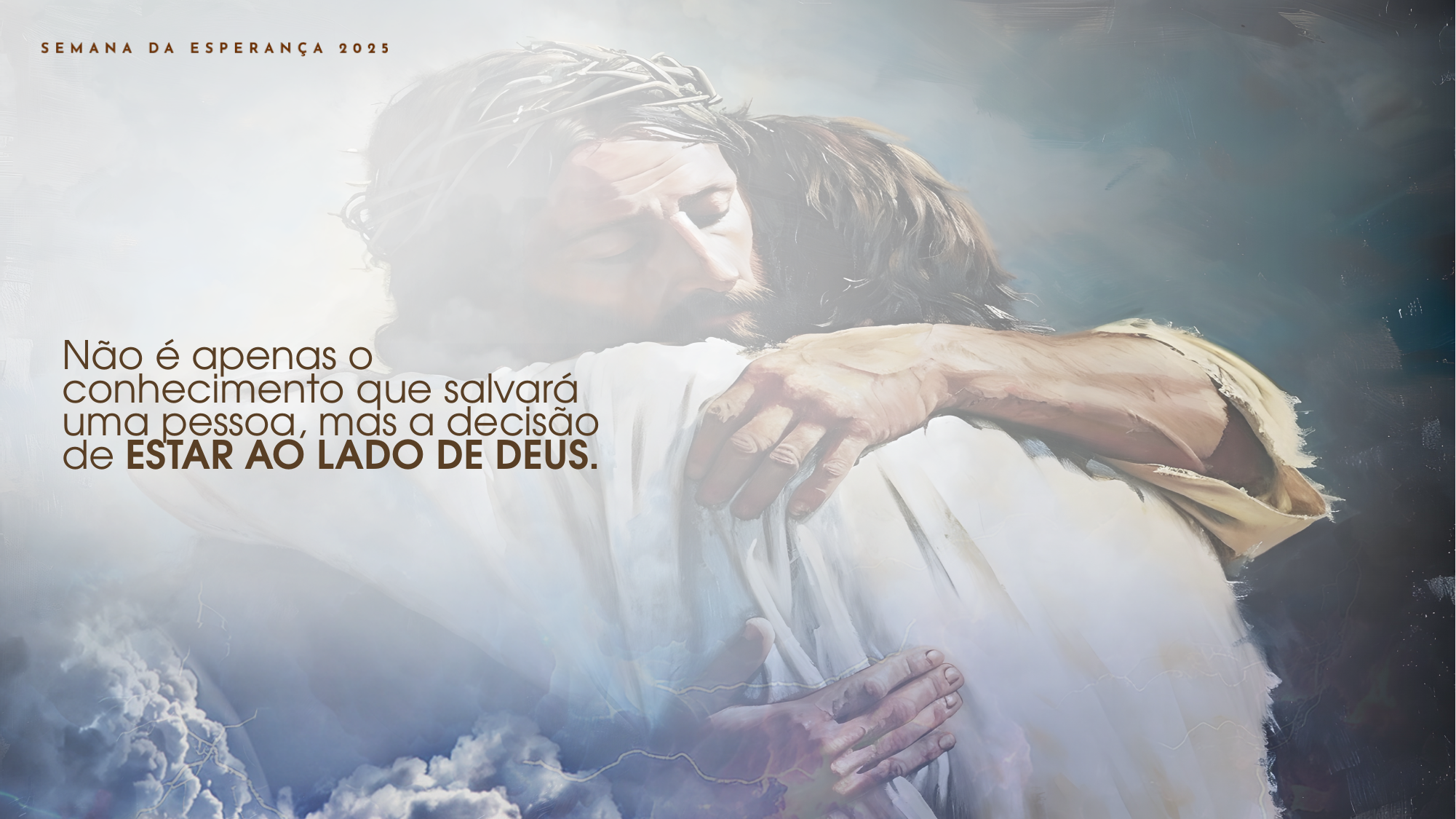

Não é apenas o conhecimento que salvará uma pessoa, mas a decisão de ESTAR AO LADO DE DEUS.